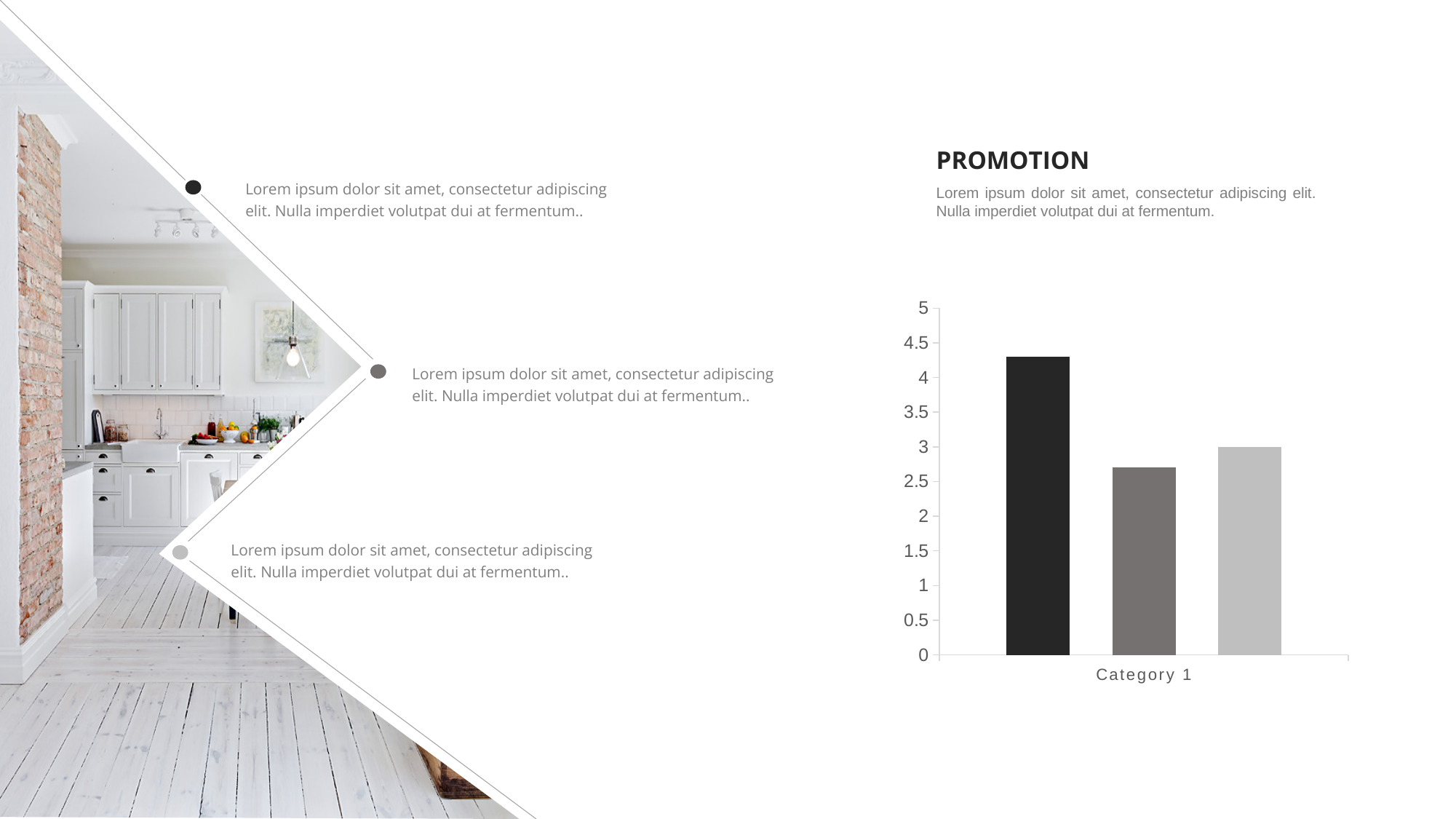

PROMOTION
Lorem ipsum dolor sit amet, consectetur adipiscing elit. Nulla imperdiet volutpat dui at fermentum..
Lorem ipsum dolor sit amet, consectetur adipiscing elit. Nulla imperdiet volutpat dui at fermentum.

### Chart

| Category | Series 1 | Series 2 | Series 3 |
|---|---|---|---|
| Category 1 | 4.3 | 2.7 | 3.0 |
Lorem ipsum dolor sit amet, consectetur adipiscing elit. Nulla imperdiet volutpat dui at fermentum..

Lorem ipsum dolor sit amet, consectetur adipiscing elit. Nulla imperdiet volutpat dui at fermentum..